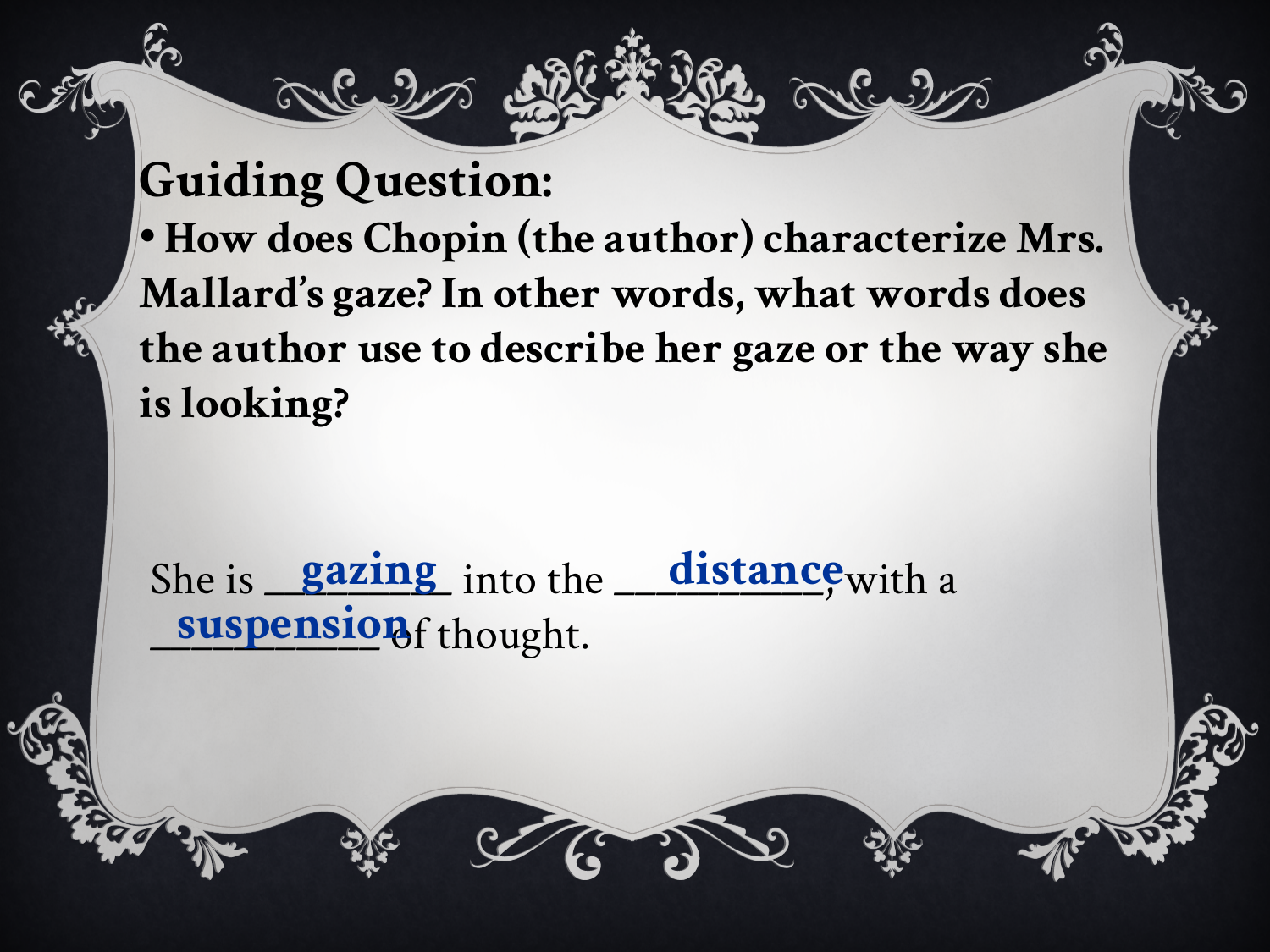

Guiding Question:
 How does Chopin (the author) characterize Mrs. Mallard’s gaze? In other words, what words does the author use to describe her gaze or the way she is looking?

She is _________ into the __________, with a ___________ of thought.
gazing
distance
suspension